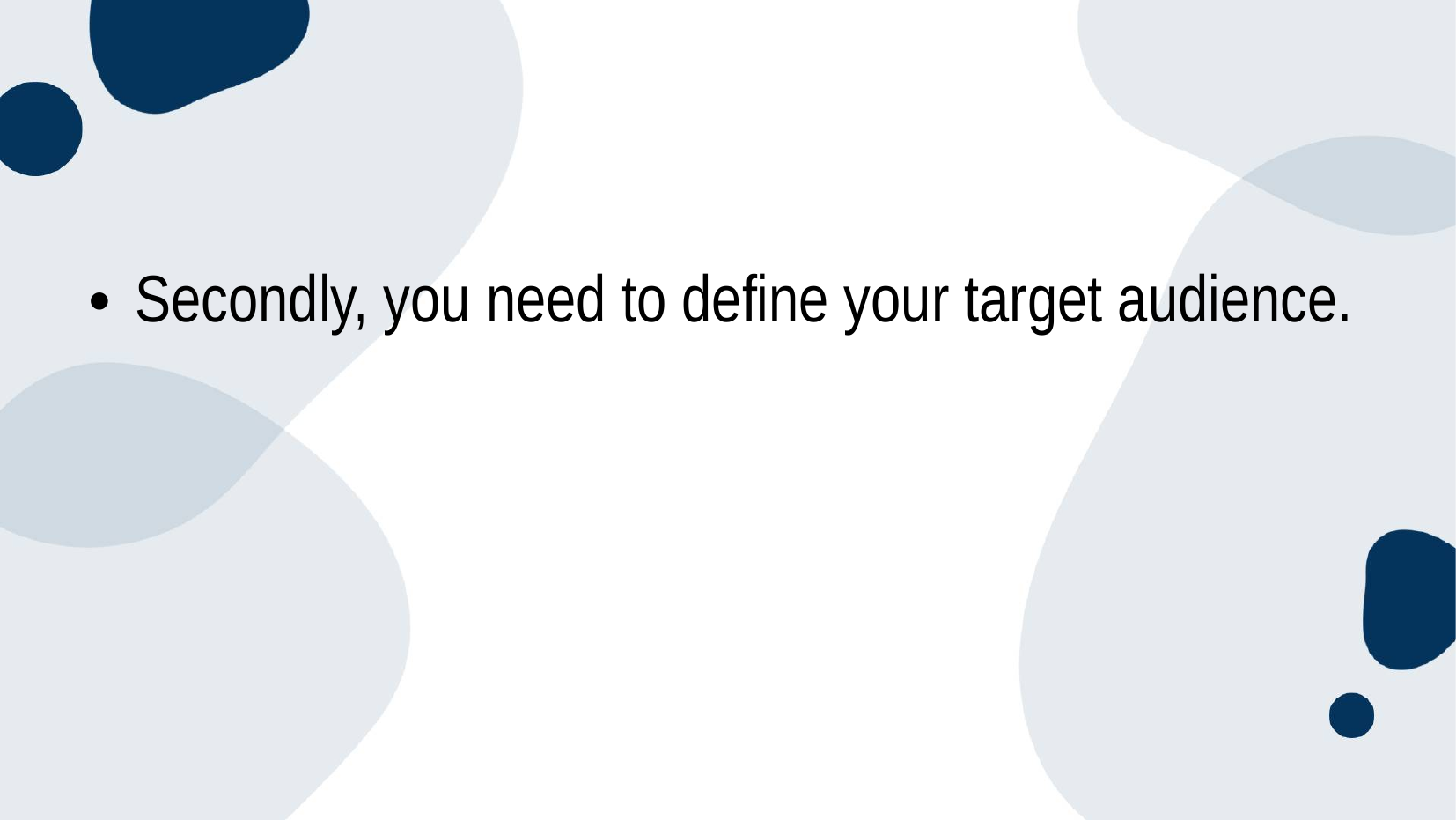

Secondly, you need to define your target audience.